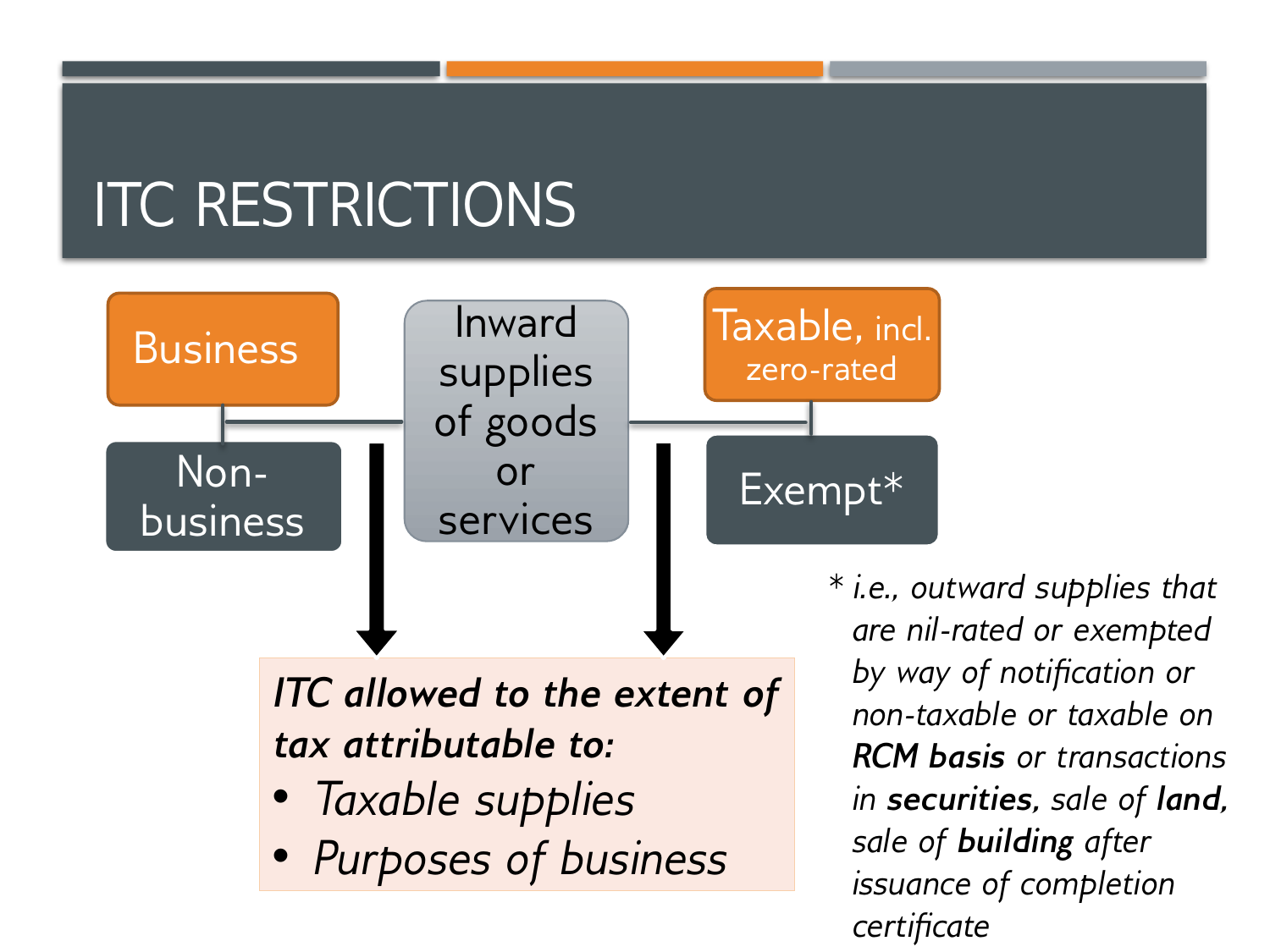

# ITC Restrictions
Taxable, incl. zero-rated
Inward supplies of goods or services
Exempt*

Business

Non-business

* i.e., outward supplies that are nil-rated or exempted by way of notification or non-taxable or taxable on RCM basis or transactions in securities, sale of land, sale of building after issuance of completion certificate
ITC allowed to the extent of tax attributable to:
Taxable supplies
Purposes of business